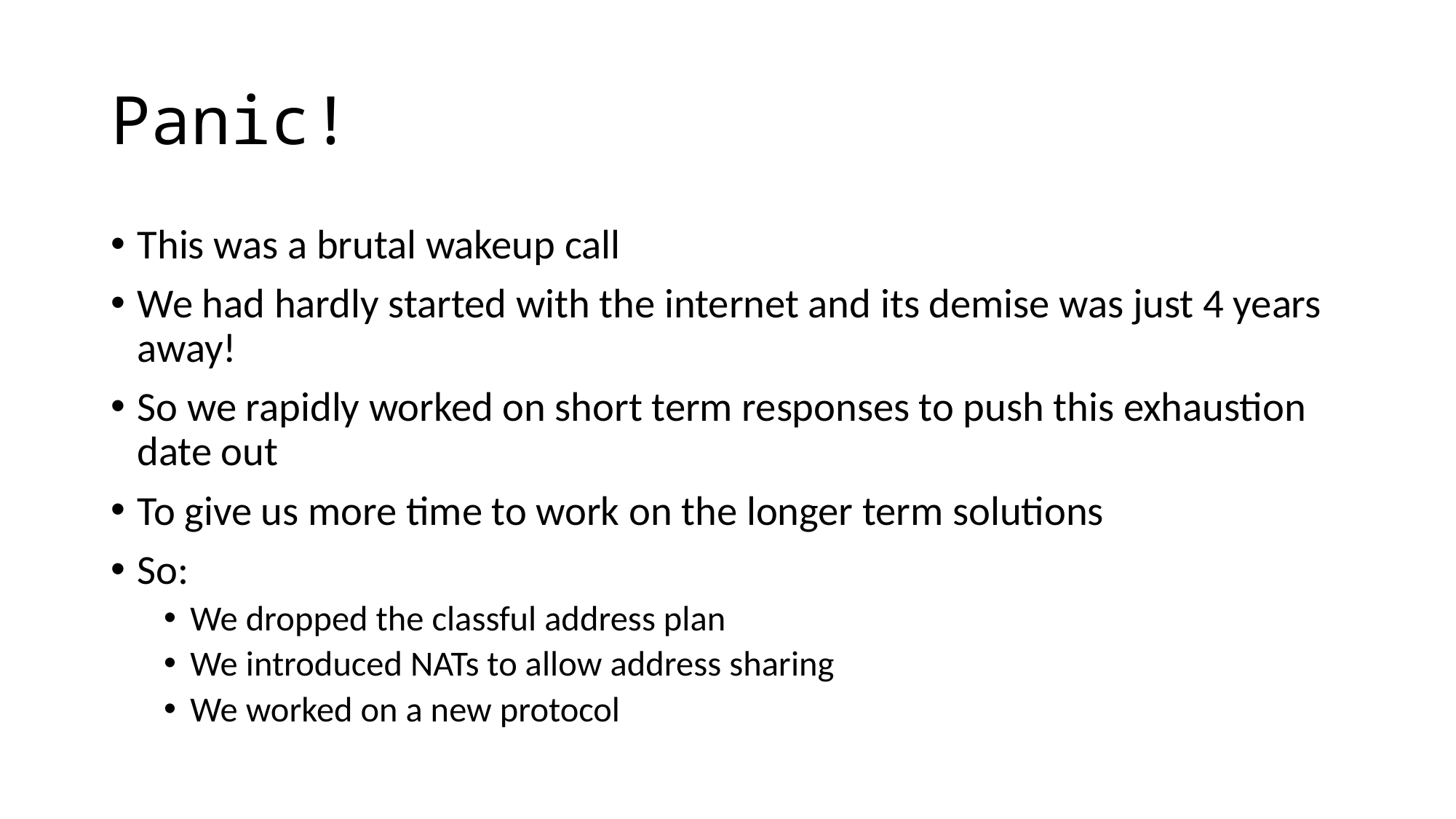

# Panic!
This was a brutal wakeup call
We had hardly started with the internet and its demise was just 4 years away!
So we rapidly worked on short term responses to push this exhaustion date out
To give us more time to work on the longer term solutions
So:
We dropped the classful address plan
We introduced NATs to allow address sharing
We worked on a new protocol